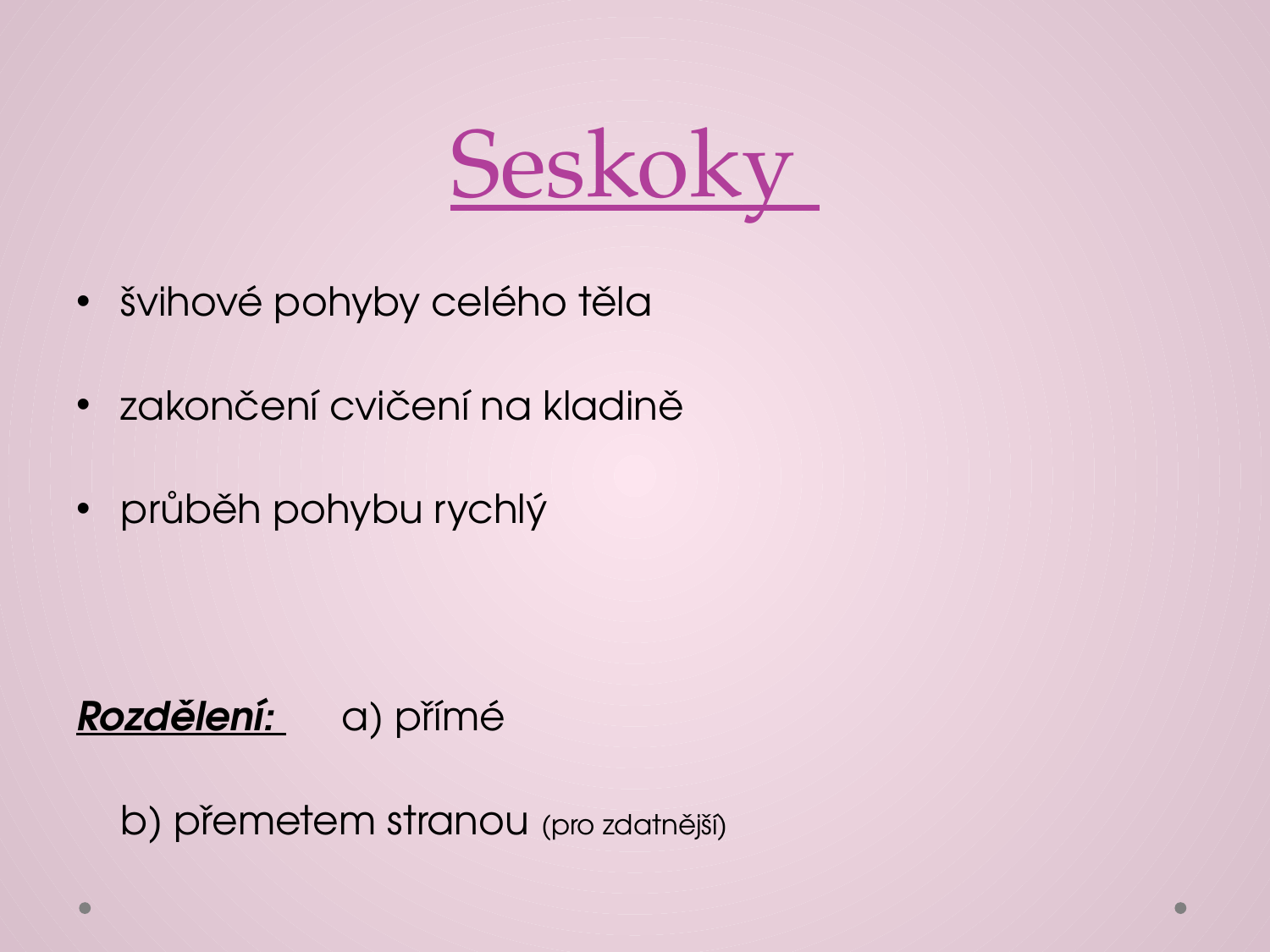

# Seskoky
švihové pohyby celého těla
zakončení cvičení na kladině
průběh pohybu rychlý

Rozdělení: 	a) přímé
			b) přemetem stranou (pro zdatnější)